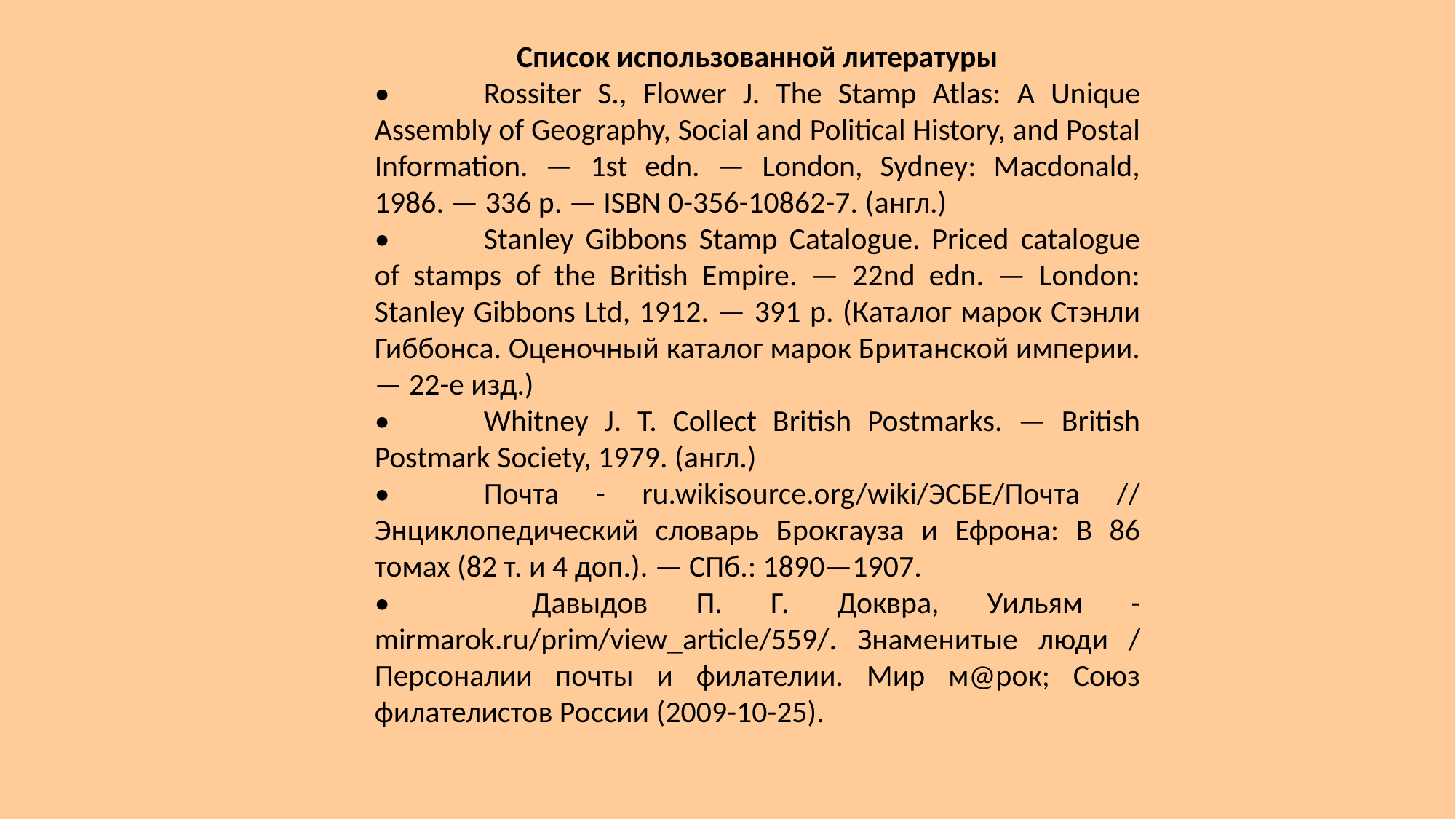

Список использованной литературы
•	Rossiter S., Flower J. The Stamp Atlas: A Unique Assembly of Geography, Social and Political History, and Postal Information. — 1st edn. — London, Sydney: Macdonald, 1986. — 336 p. — ISBN 0-356-10862-7. (англ.)
•	Stanley Gibbons Stamp Catalogue. Priced catalogue of stamps of the British Empire. — 22nd edn. — London: Stanley Gibbons Ltd, 1912. — 391 p. (Каталог марок Стэнли Гиббонса. Оценочный каталог марок Британской империи. — 22-е изд.)
•	Whitney J. T. Collect British Postmarks. — British Postmark Society, 1979. (англ.)
•	Почта - ru.wikisource.org/wiki/ЭСБЕ/Почта // Энциклопедический словарь Брокгауза и Ефрона: В 86 томах (82 т. и 4 доп.). — СПб.: 1890—1907.
•	 Давыдов П. Г. Доквра, Уильям - mirmarok.ru/prim/view_article/559/. Знаменитые люди / Персоналии почты и филателии. Мир м@рок; Союз филателистов России (2009-10-25).